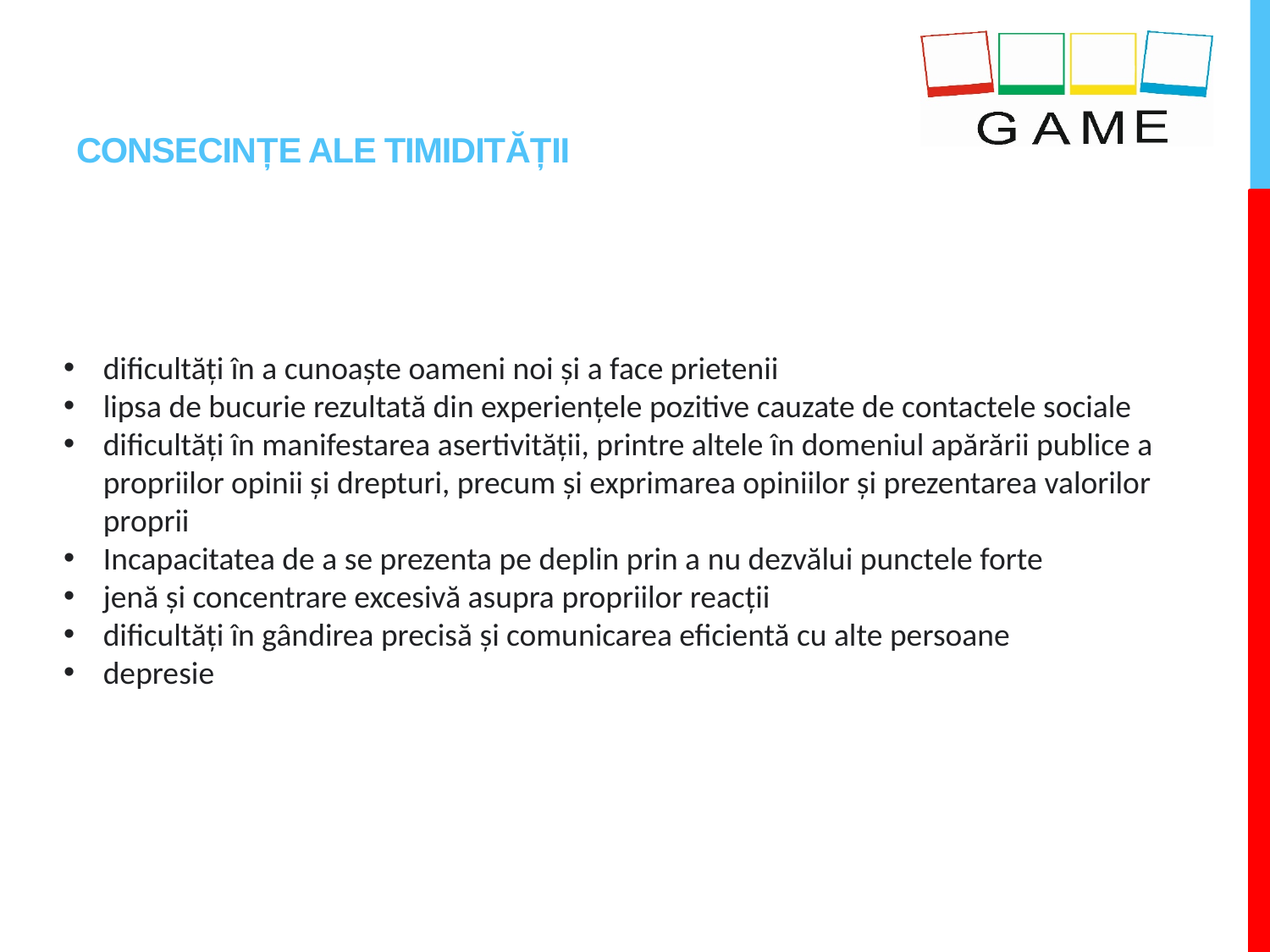

# CONSECINȚE ALE TIMIDITĂȚII
dificultăți în a cunoaște oameni noi și a face prietenii
lipsa de bucurie rezultată din experiențele pozitive cauzate de contactele sociale
dificultăți în manifestarea asertivității, printre altele în domeniul apărării publice a propriilor opinii și drepturi, precum și exprimarea opiniilor și prezentarea valorilor proprii
Incapacitatea de a se prezenta pe deplin prin a nu dezvălui punctele forte
jenă și concentrare excesivă asupra propriilor reacții
dificultăți în gândirea precisă și comunicarea eficientă cu alte persoane
depresie